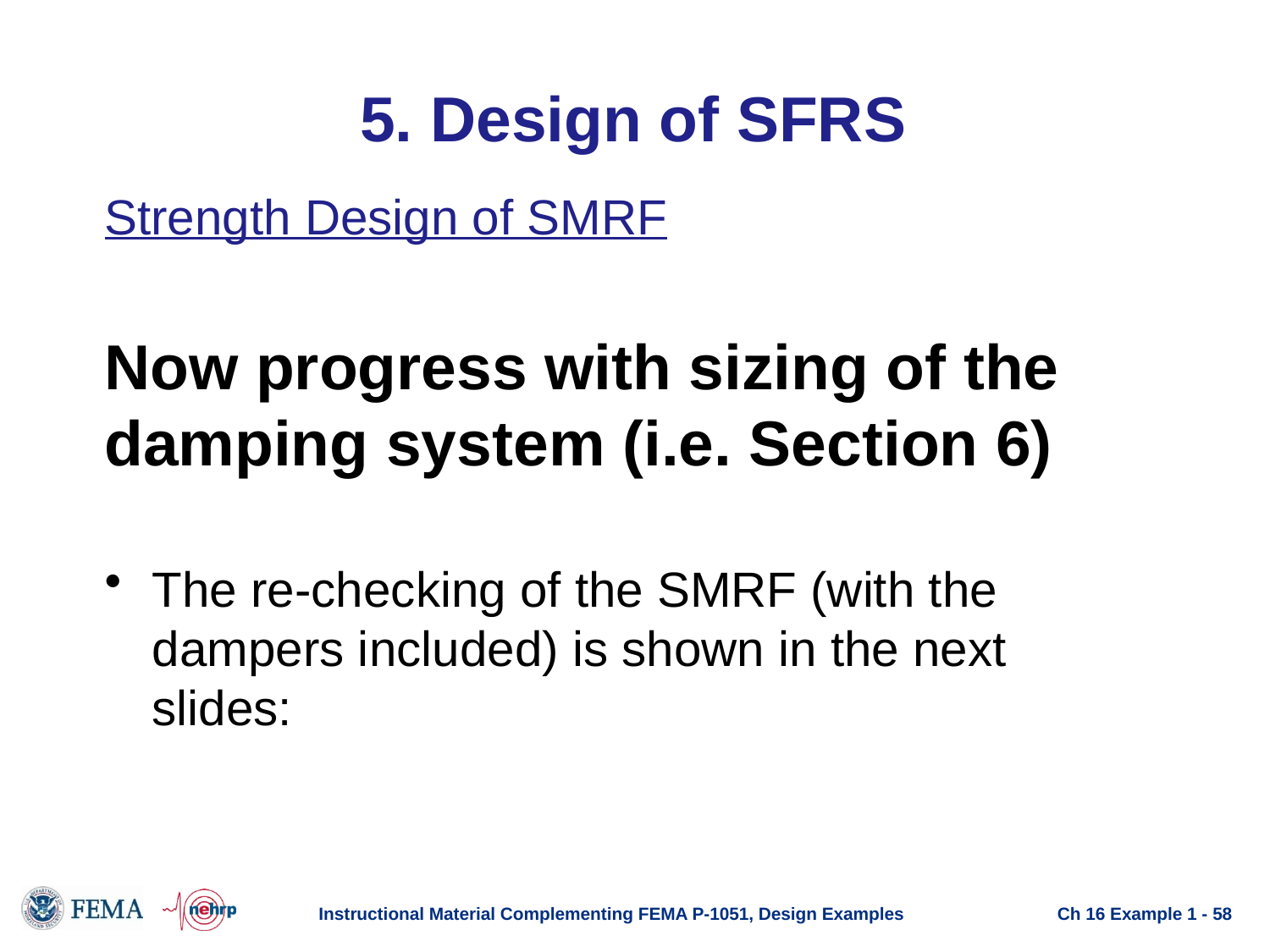

# 5. Design of SFRS
Strength Design of SMRF

Now progress with sizing of the damping system (i.e. Section 6)

The re-checking of the SMRF (with the dampers included) is shown in the next slides:
Instructional Material Complementing FEMA P-1051, Design Examples
Ch 16 Example 1 - 58